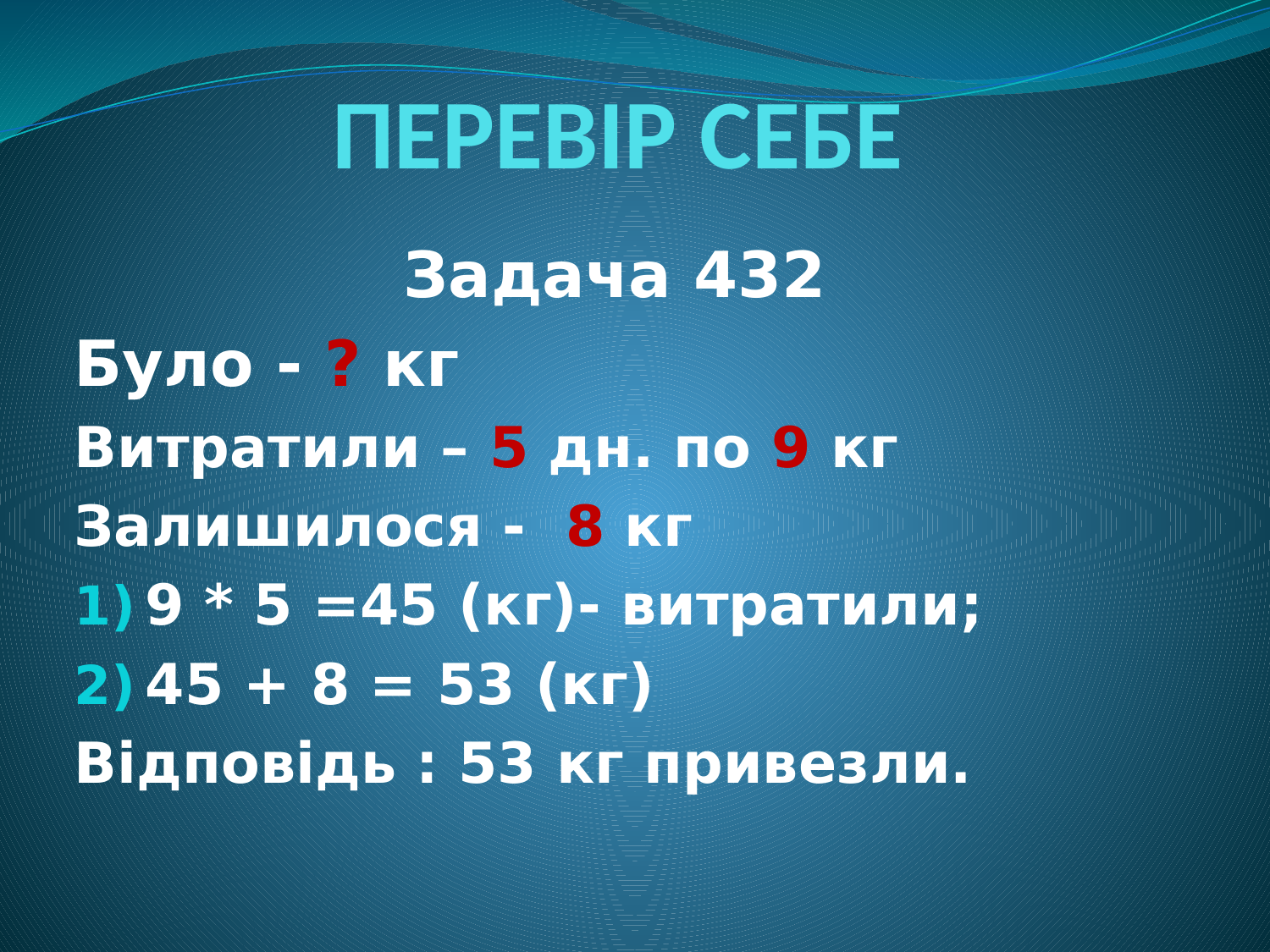

# ПЕРЕВІР СЕБЕ
Задача 432
Було - ? кг
Витратили – 5 дн. по 9 кг
Залишилося -  8 кг
9 * 5 =45 (кг)- витратили;
45 + 8 = 53 (кг)
Відповідь : 53 кг привезли.